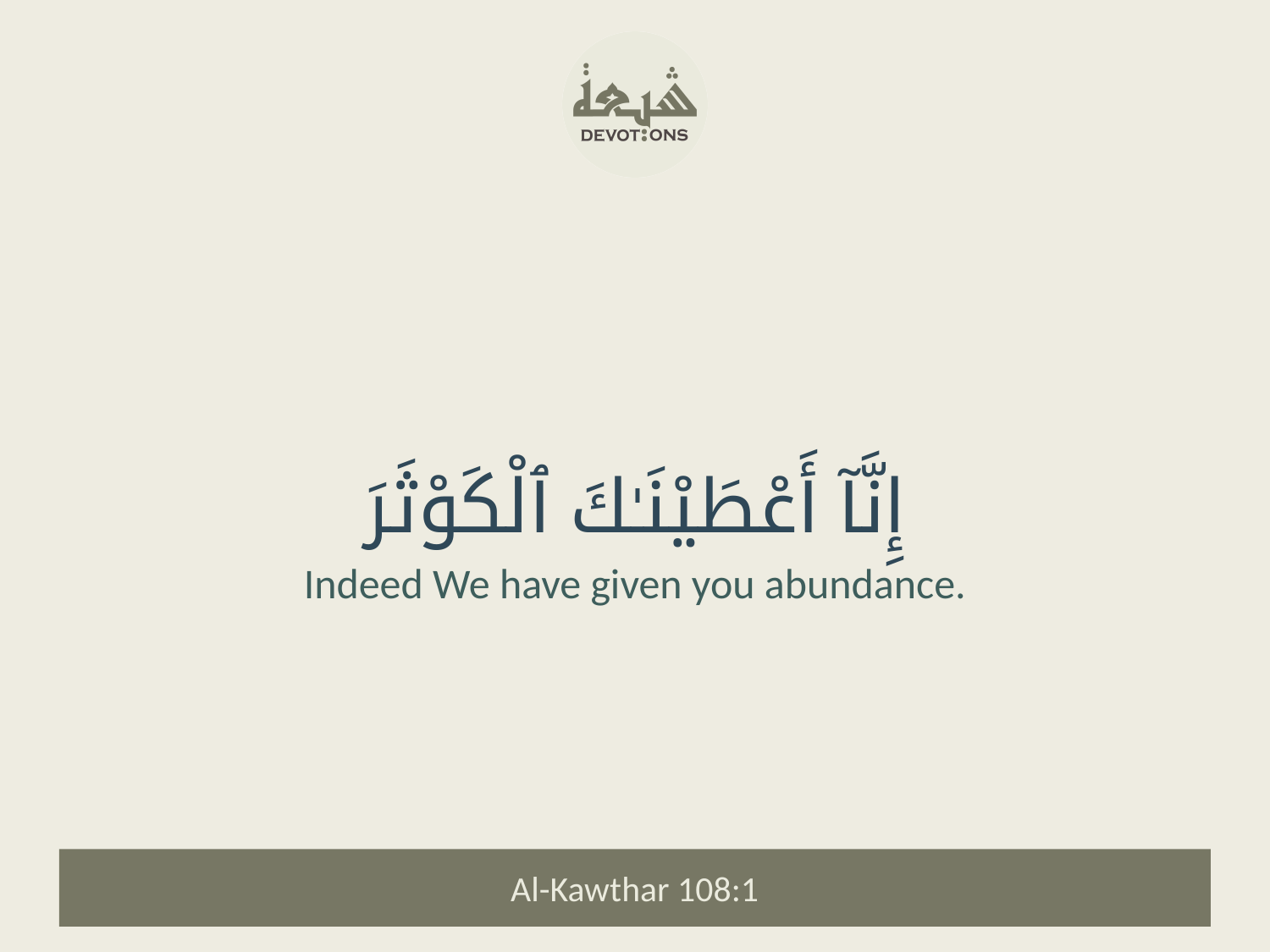

إِنَّآ أَعْطَيْنَـٰكَ ٱلْكَوْثَرَ
Indeed We have given you abundance.
Al-Kawthar 108:1